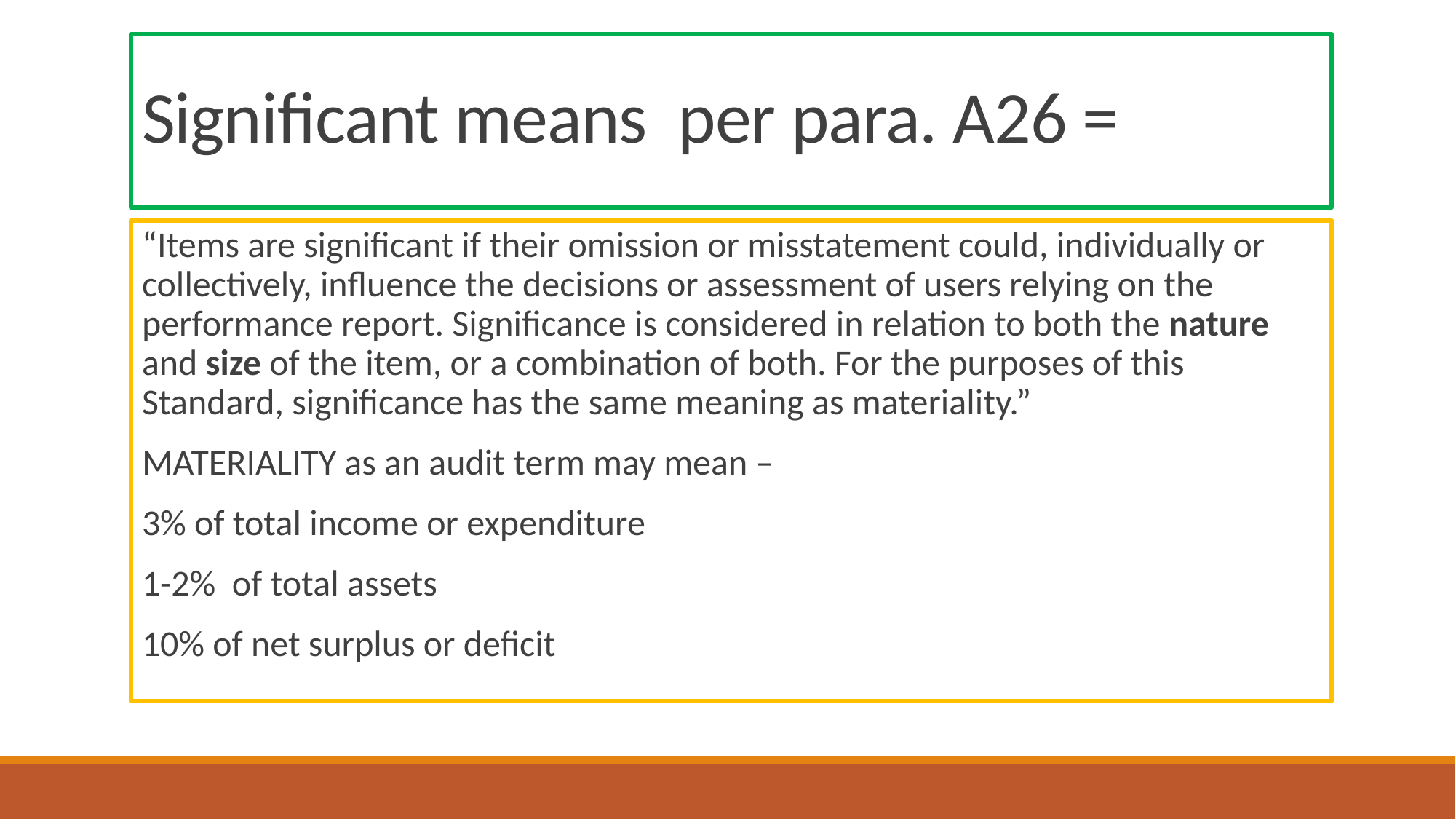

# Significant means  per para. A26 =
“Items are significant if their omission or misstatement could, individually or collectively, influence the decisions or assessment of users relying on the performance report. Significance is considered in relation to both the nature and size of the item, or a combination of both. For the purposes of this Standard, significance has the same meaning as materiality.”
MATERIALITY as an audit term may mean –
3% of total income or expenditure
1-2%  of total assets
10% of net surplus or deficit